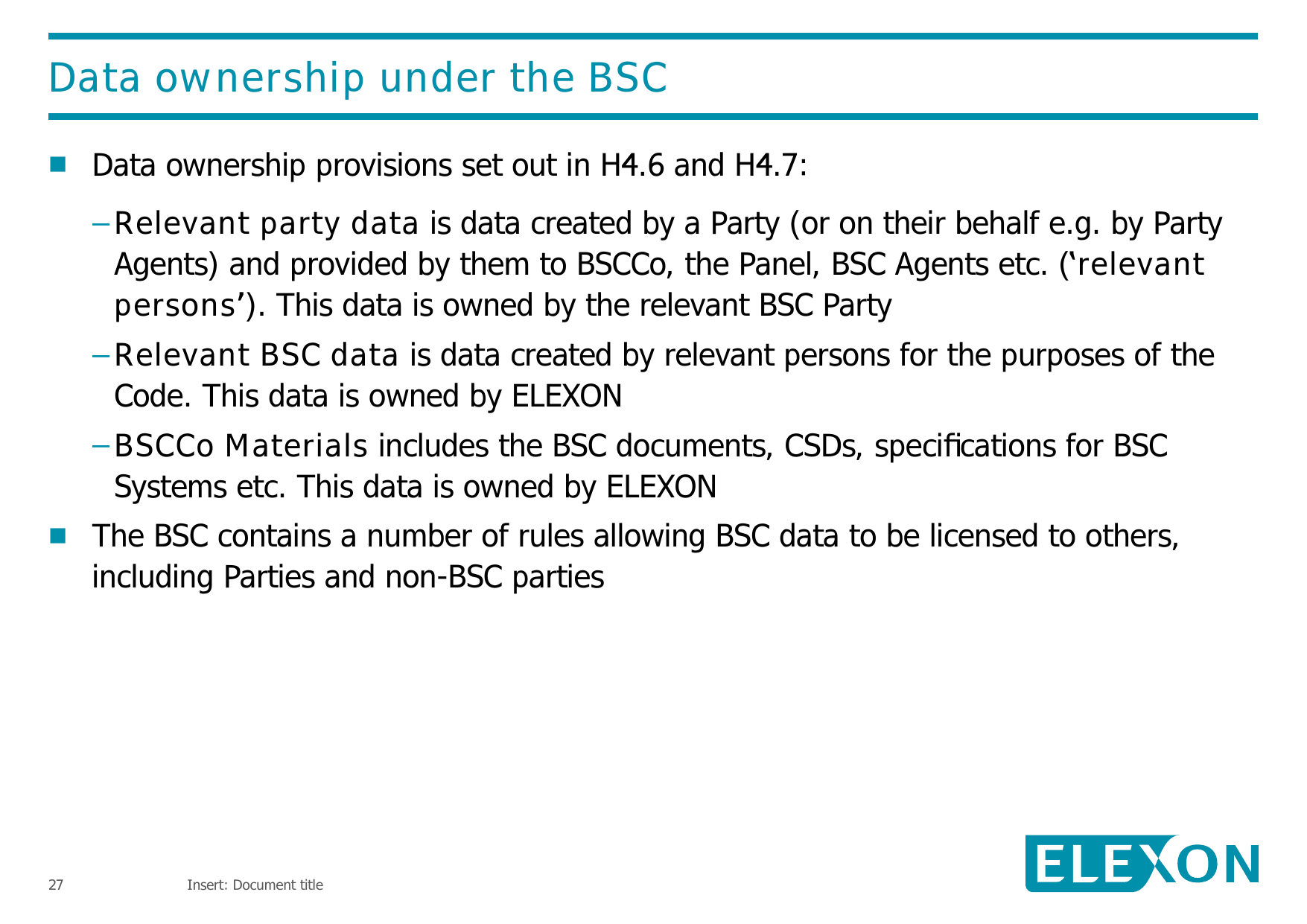

# Data ownership under the BSC
Data ownership provisions set out in H4.6 and H4.7:
Relevant party data is data created by a Party (or on their behalf e.g. by Party Agents) and provided by them to BSCCo, the Panel, BSC Agents etc. (‘relevant persons’). This data is owned by the relevant BSC Party
Relevant BSC data is data created by relevant persons for the purposes of the Code. This data is owned by ELEXON
BSCCo Materials includes the BSC documents, CSDs, specifications for BSC Systems etc. This data is owned by ELEXON
The BSC contains a number of rules allowing BSC data to be licensed to others, including Parties and non-BSC parties
Insert: Document title
27